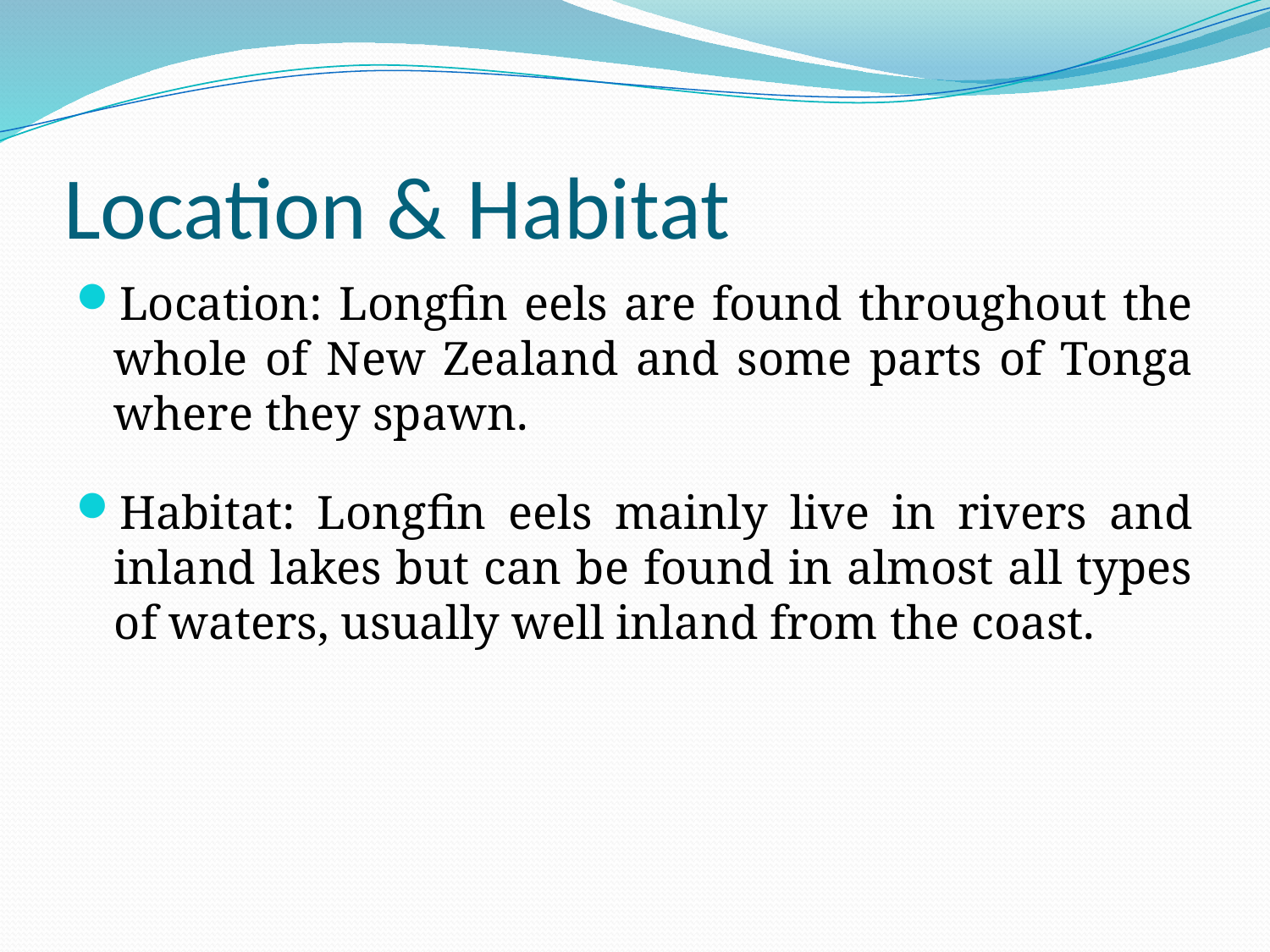

# Location & Habitat
Location: Longfin eels are found throughout the whole of New Zealand and some parts of Tonga where they spawn.

Habitat: Longfin eels mainly live in rivers and inland lakes but can be found in almost all types of waters, usually well inland from the coast.